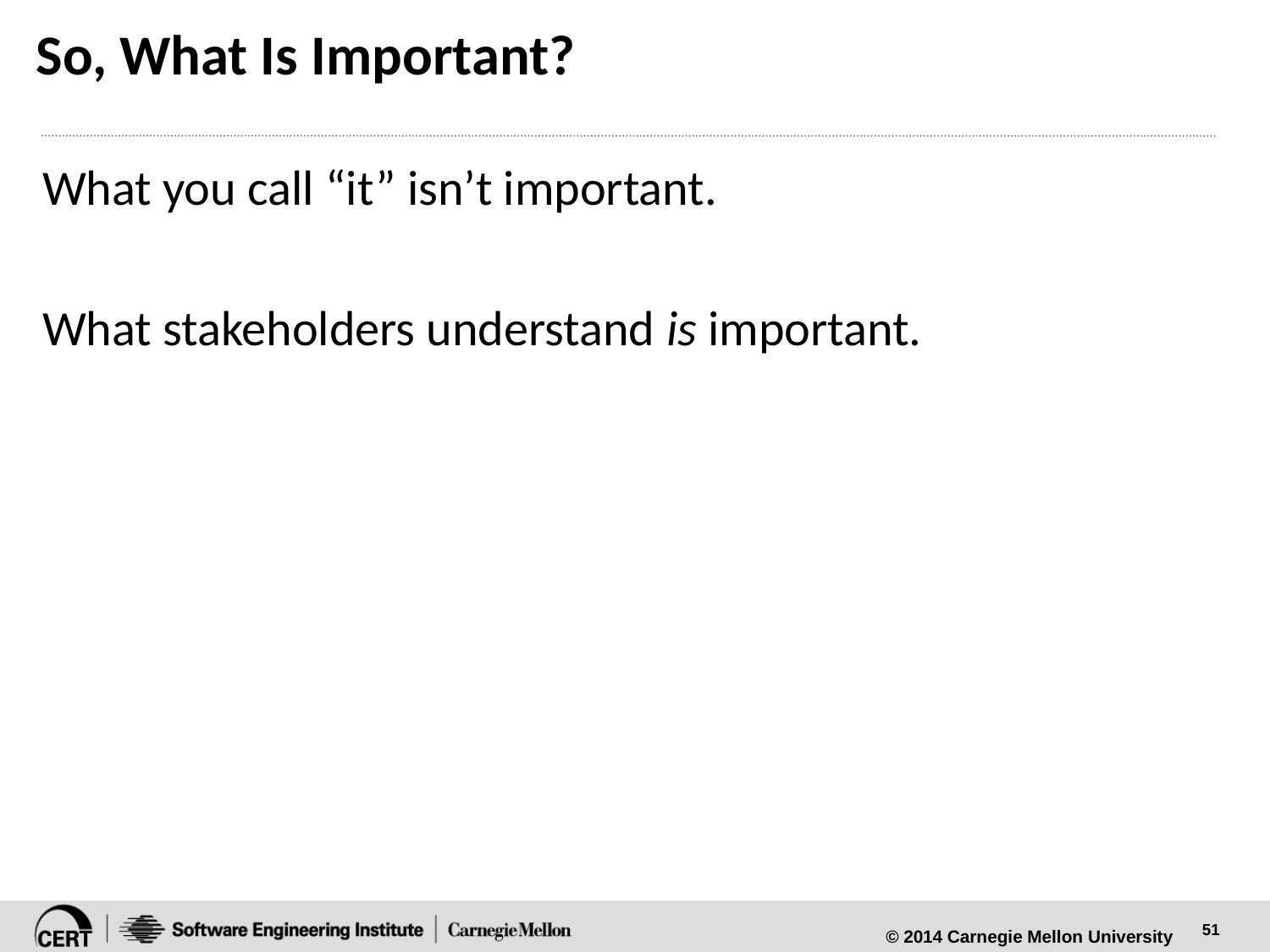

# So, What Is Important?
What you call “it” isn’t important.

What stakeholders understand is important.